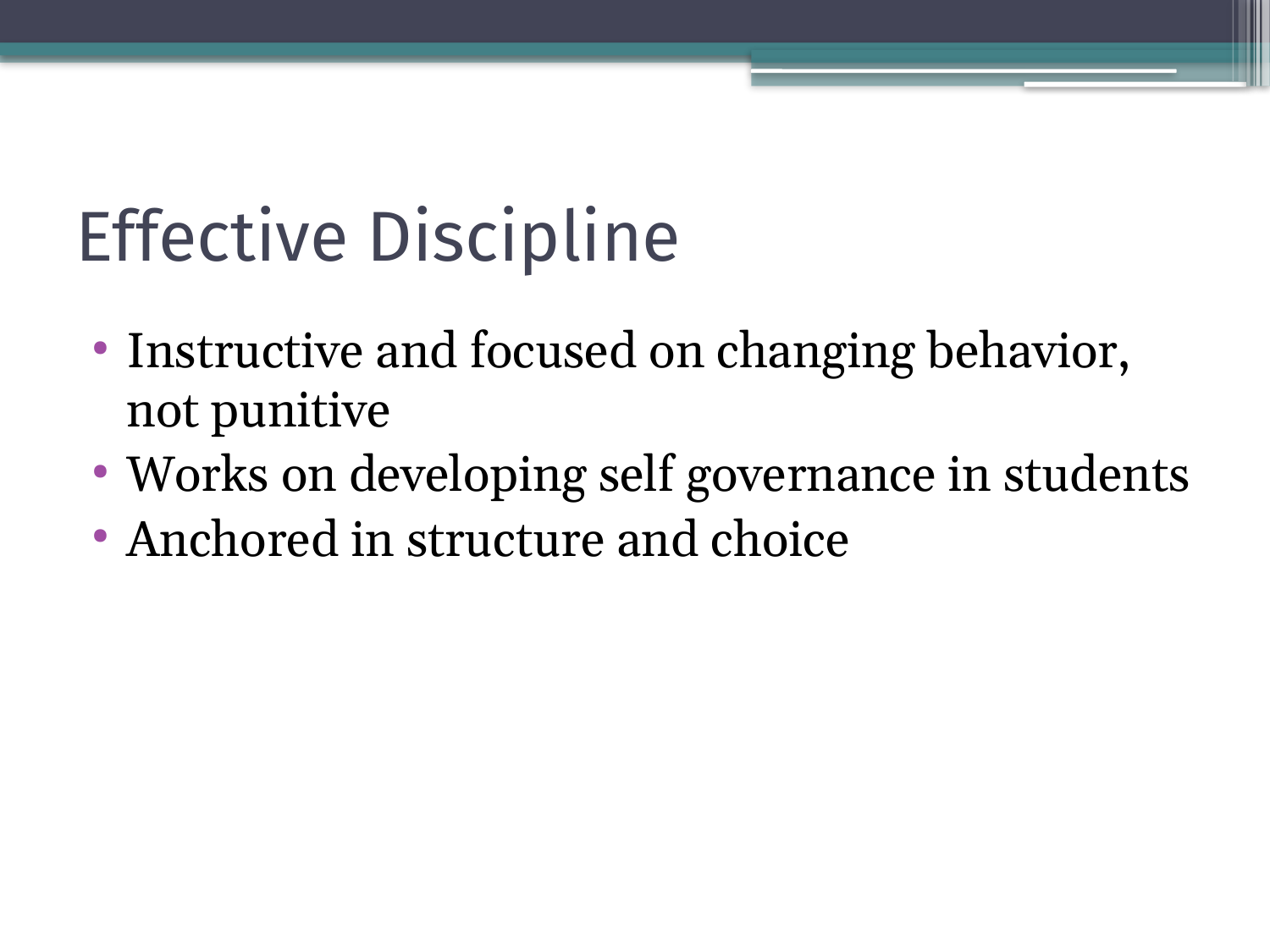

# Effective Discipline
Instructive and focused on changing behavior, not punitive
Works on developing self governance in students
Anchored in structure and choice